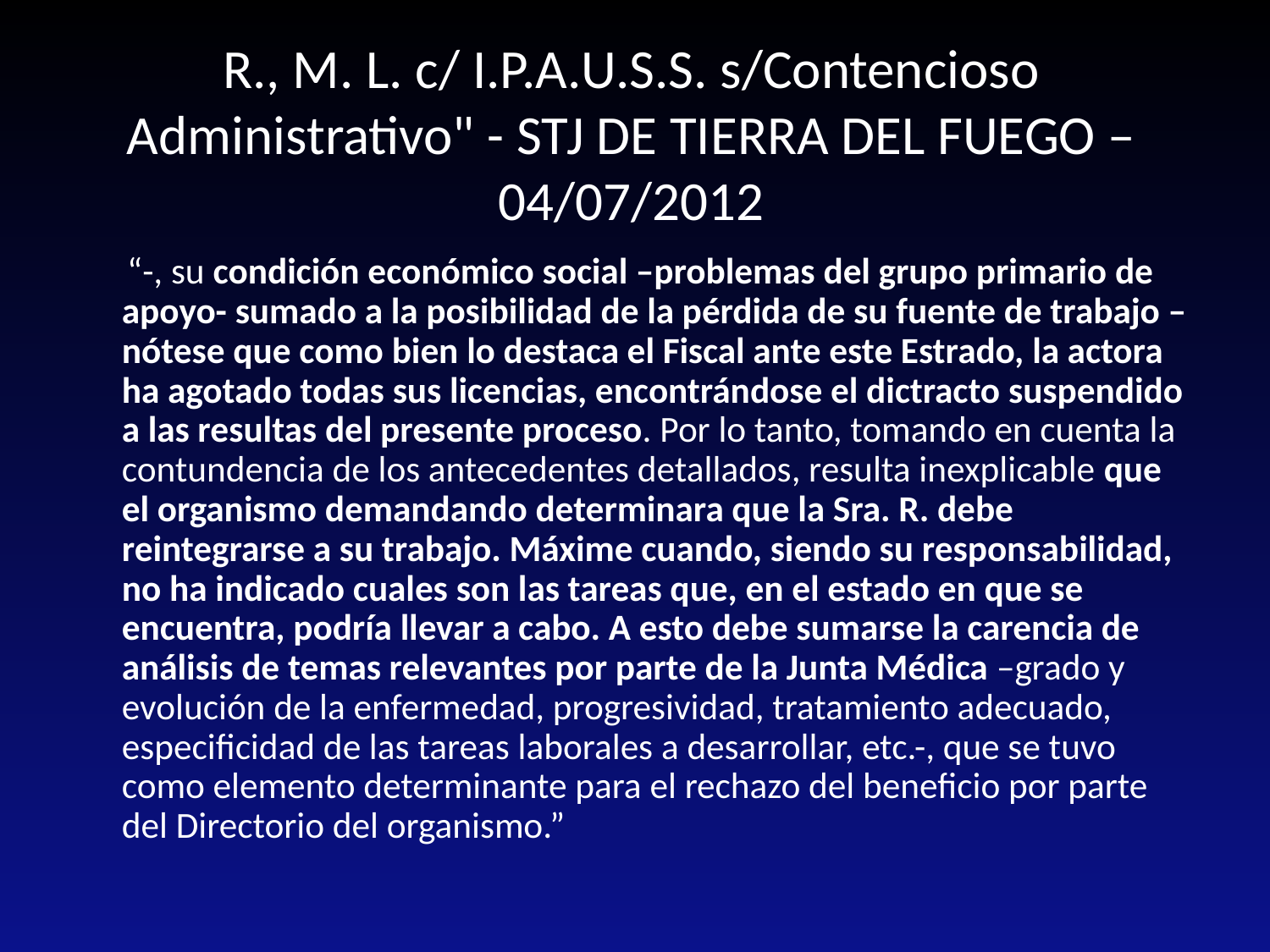

# R., M. L. c/ I.P.A.U.S.S. s/Contencioso Administrativo" - STJ DE TIERRA DEL FUEGO – 04/07/2012
      “-, su condición económico social –problemas del grupo primario de apoyo- sumado a la posibilidad de la pérdida de su fuente de trabajo –nótese que como bien lo destaca el Fiscal ante este Estrado, la actora ha agotado todas sus licencias, encontrándose el dictracto suspendido a las resultas del presente proceso. Por lo tanto, tomando en cuenta la contundencia de los antecedentes detallados, resulta inexplicable que el organismo demandando determinara que la Sra. R. debe reintegrarse a su trabajo. Máxime cuando, siendo su responsabilidad, no ha indicado cuales son las tareas que, en el estado en que se encuentra, podría llevar a cabo. A esto debe sumarse la carencia de análisis de temas relevantes por parte de la Junta Médica –grado y evolución de la enfermedad, progresividad, tratamiento adecuado, especificidad de las tareas laborales a desarrollar, etc.-, que se tuvo como elemento determinante para el rechazo del beneficio por parte del Directorio del organismo.”